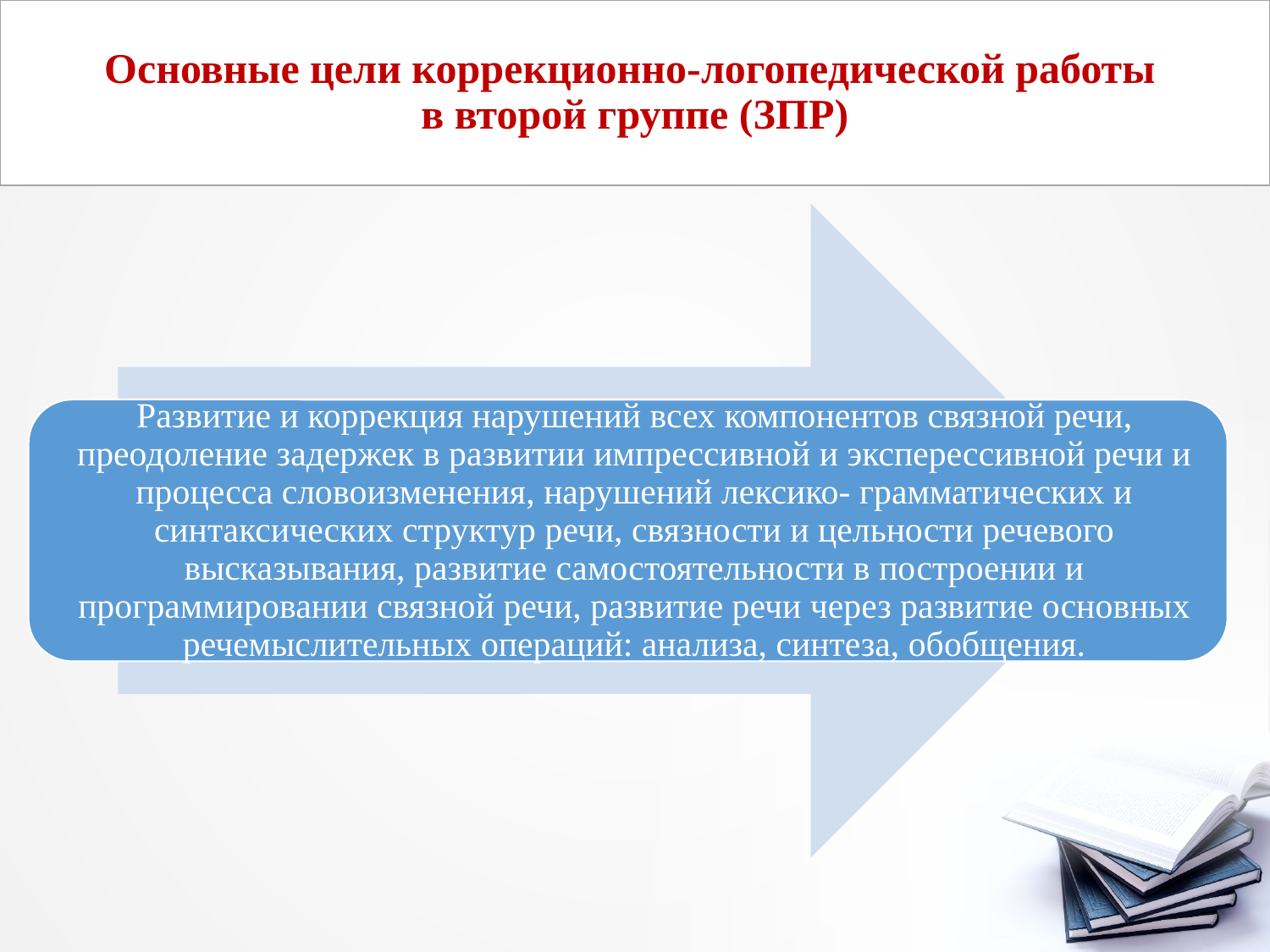

# Основные цели коррекционно-логопедической работы в второй группе (ЗПР)
Развитие и коррекция нарушений всех компонентов связной речи, преодоление задержек в развитии импрессивной и эксперессивной речи и процесса словоизменения, нарушений лексико- грамматических и синтаксических структур речи, связности и цельности речевого высказывания, развитие самостоятельности в построении и программировании связной речи, развитие речи через развитие основных речемыслительных операций: анализа, синтеза, обобщения.